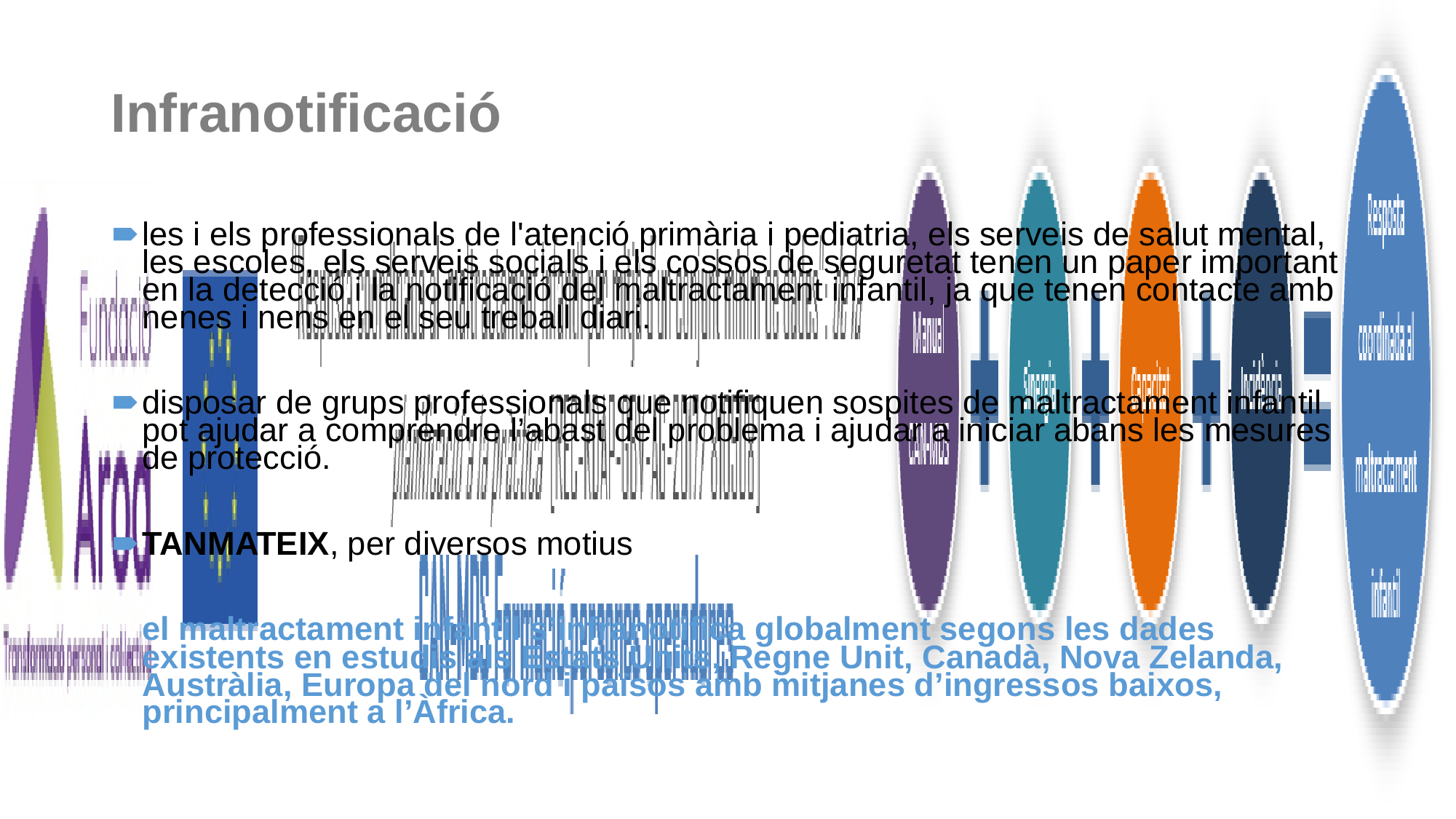

# Infranotificació
les i els professionals de l'atenció primària i pediatria, els serveis de salut mental, les escoles, els serveis socials i els cossos de seguretat tenen un paper important en la detecció i la notificació del maltractament infantil, ja que tenen contacte amb nenes i nens en el seu treball diari.

disposar de grups professionals que notifiquen sospites de maltractament infantil pot ajudar a comprendre l’abast del problema i ajudar a iniciar abans les mesures de protecció.

TANMATEIX, per diversos motius

	el maltractament infantil s’infranotifica globalment segons les dades existents en estudis als Estats Units, Regne Unit, Canadà, Nova Zelanda, Austràlia, Europa del nord i països amb mitjanes d’ingressos baixos, principalment a l’Àfrica.